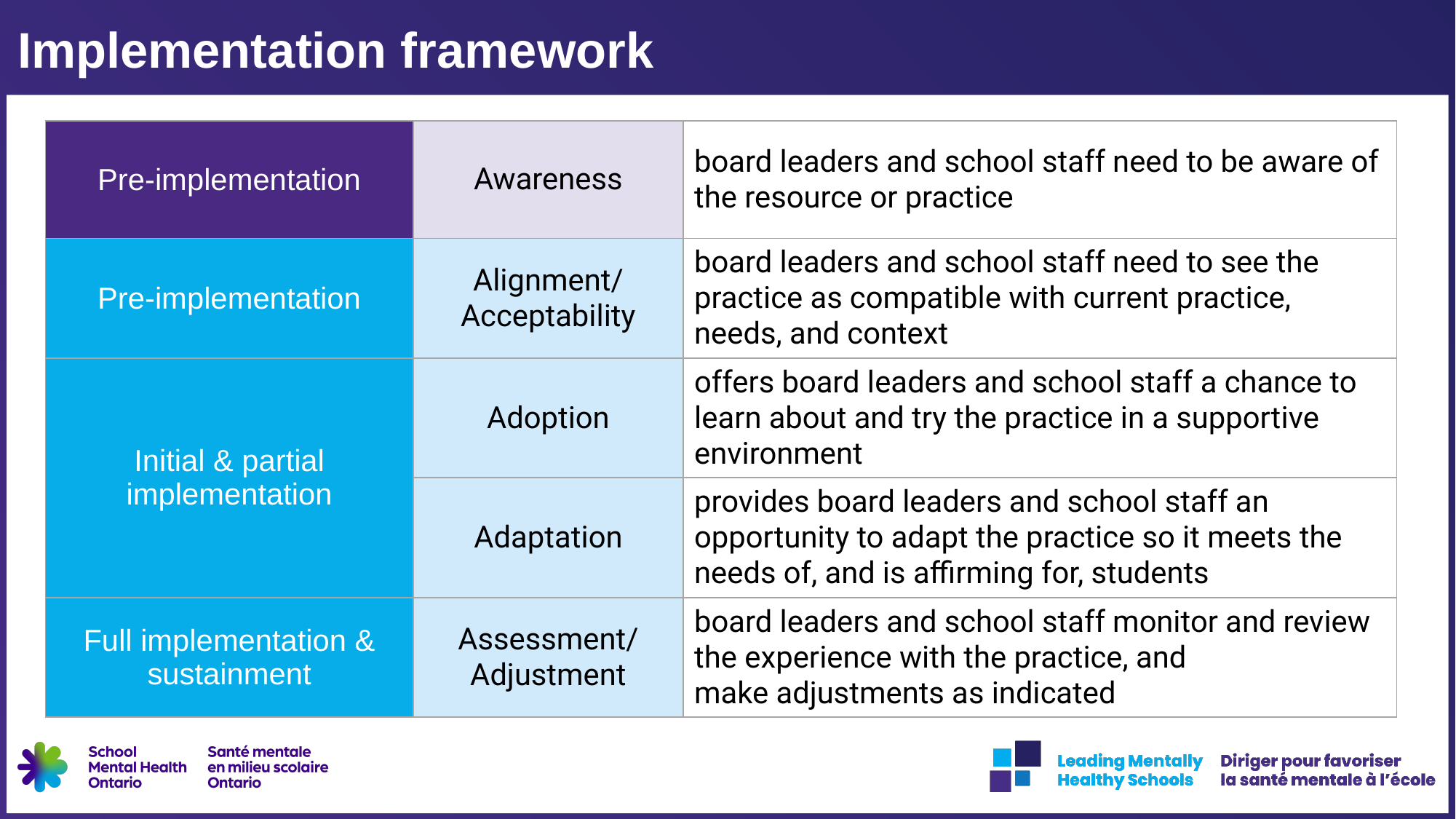

# Implementation framework
| Pre-implementation | Awareness | board leaders and school staff need to be aware of the resource or practice |
| --- | --- | --- |
| Pre-implementation | Alignment/ Acceptability | board leaders and school staff need to see the practice as compatible with current practice, needs, and context |
| Initial & partial implementation | Adoption | offers board leaders and school staff a chance to learn about and try the practice in a supportive environment |
|  | Adaptation | provides board leaders and school staff an opportunity to adapt the practice so it meets the needs of, and is affirming for, students |
| Full implementation & sustainment | Assessment/ Adjustment | board leaders and school staff monitor and review the experience with the practice, and make adjustments as indicated |